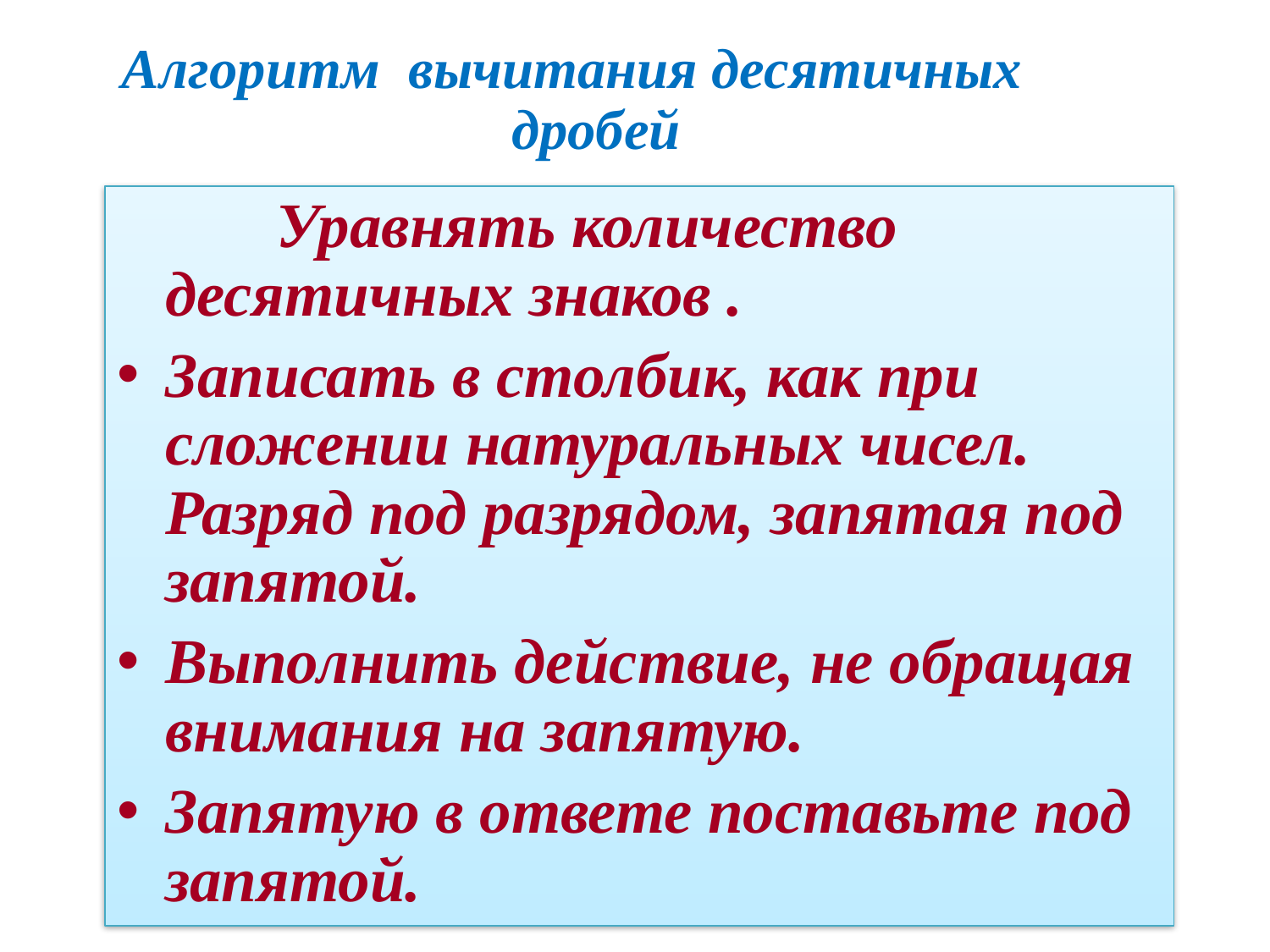

# Алгоритм  вычитания десятичных дробей
          Уравнять количество десятичных знаков .
Записать в столбик, как при сложении натуральных чисел. Разряд под разрядом, запятая под запятой.
Выполнить действие, не обращая внимания на запятую.
Запятую в ответе поставьте под запятой.
5